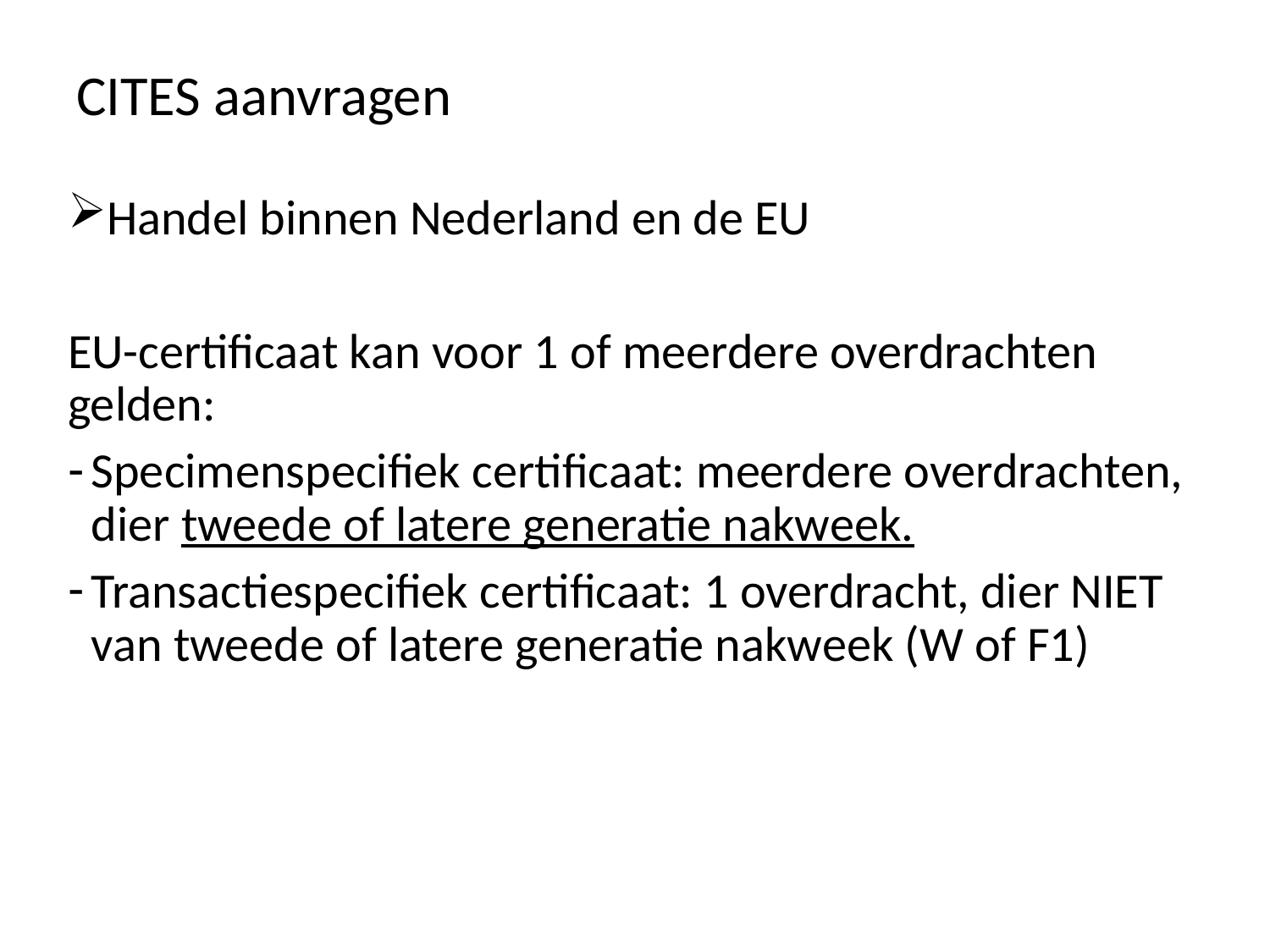

# CITES aanvragen
Handel binnen Nederland en de EU

EU-certificaat kan voor 1 of meerdere overdrachten gelden:
Specimenspecifiek certificaat: meerdere overdrachten, dier tweede of latere generatie nakweek.
Transactiespecifiek certificaat: 1 overdracht, dier NIET van tweede of latere generatie nakweek (W of F1)